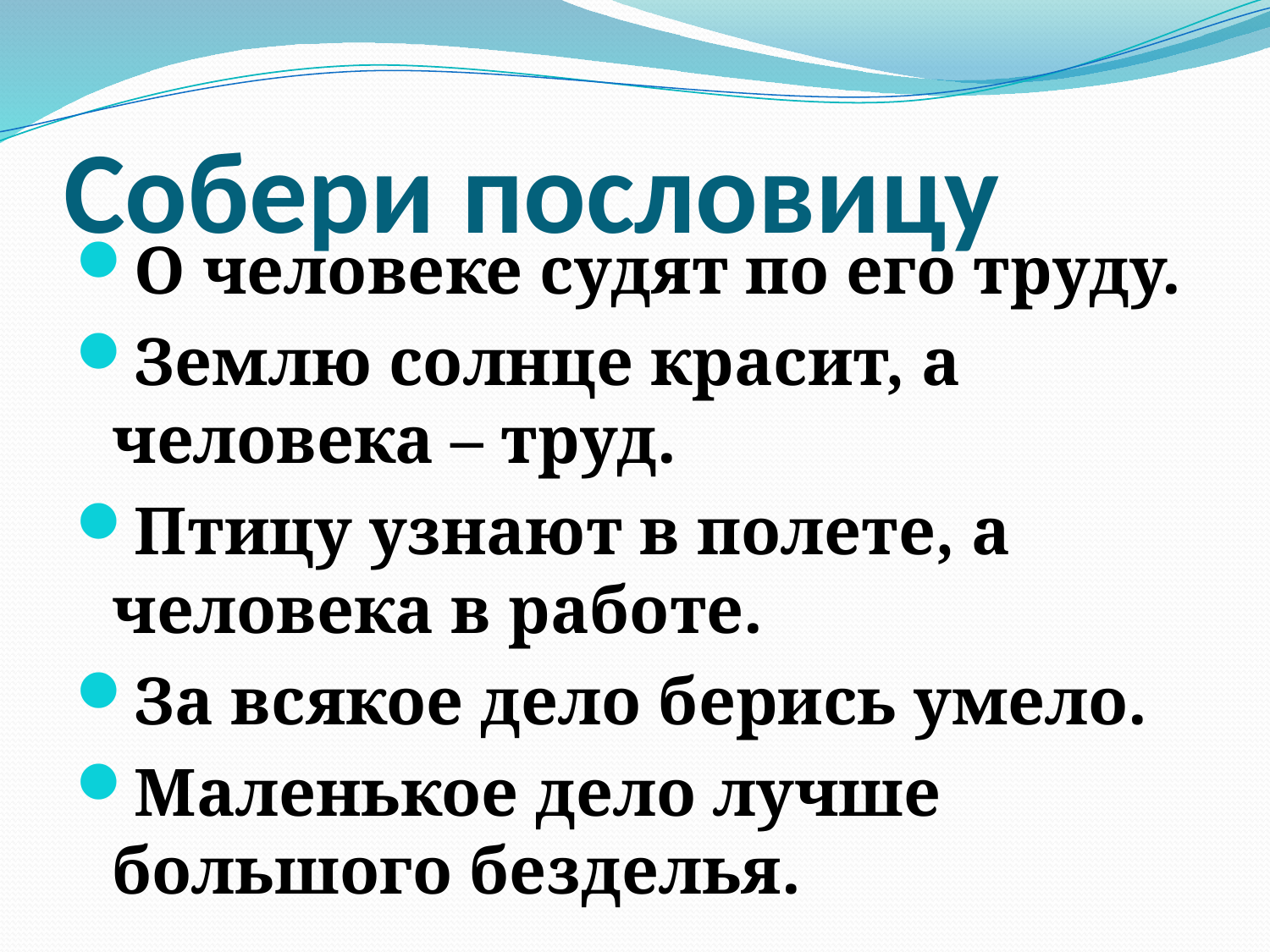

# Собери пословицу
О человеке судят по его труду.
Землю солнце красит, а человека – труд.
Птицу узнают в полете, а человека в работе.
За всякое дело берись умело.
Маленькое дело лучше большого безделья.